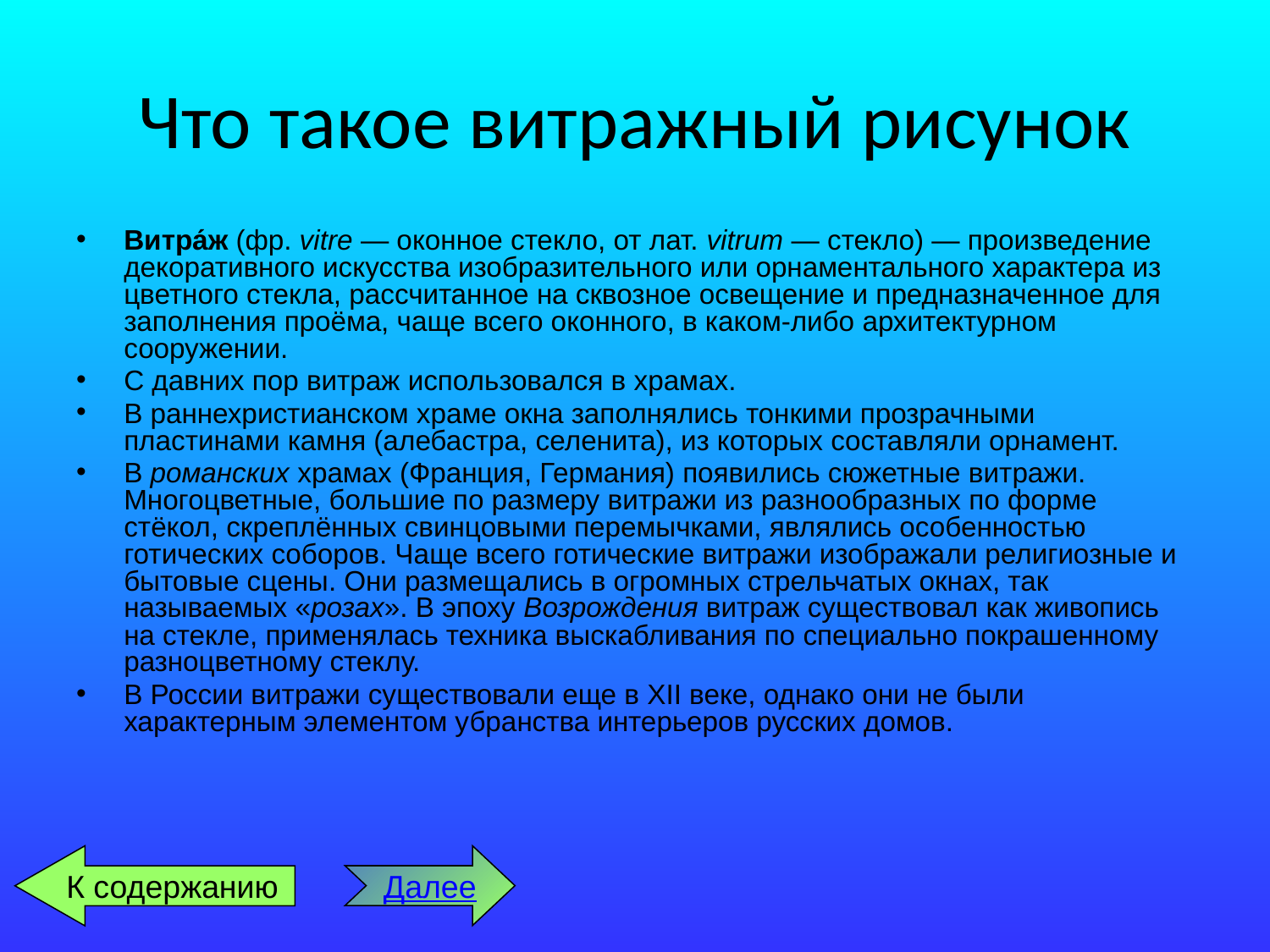

# Что такое витражный рисунок
Витра́ж (фр. vitre — оконное стекло, от лат. vitrum — стекло) — произведение декоративного искусства изобразительного или орнаментального характера из цветного стекла, рассчитанное на сквозное освещение и предназначенное для заполнения проёма, чаще всего оконного, в каком-либо архитектурном сооружении.
С давних пор витраж использовался в храмах.
В раннехристианском храме окна заполнялись тонкими прозрачными пластинами камня (алебастра, селенита), из которых составляли орнамент.
В романских храмах (Франция, Германия) появились сюжетные витражи. Многоцветные, большие по размеру витражи из разнообразных по форме стёкол, скреплённых свинцовыми перемычками, являлись особенностью готических соборов. Чаще всего готические витражи изображали религиозные и бытовые сцены. Они размещались в огромных стрельчатых окнах, так называемых «розах». В эпоху Возрождения витраж существовал как живопись на стекле, применялась техника выскабливания по специально покрашенному разноцветному стеклу.
В России витражи существовали еще в XII веке, однако они не были характерным элементом убранства интерьеров русских домов.
К содержанию
Далее